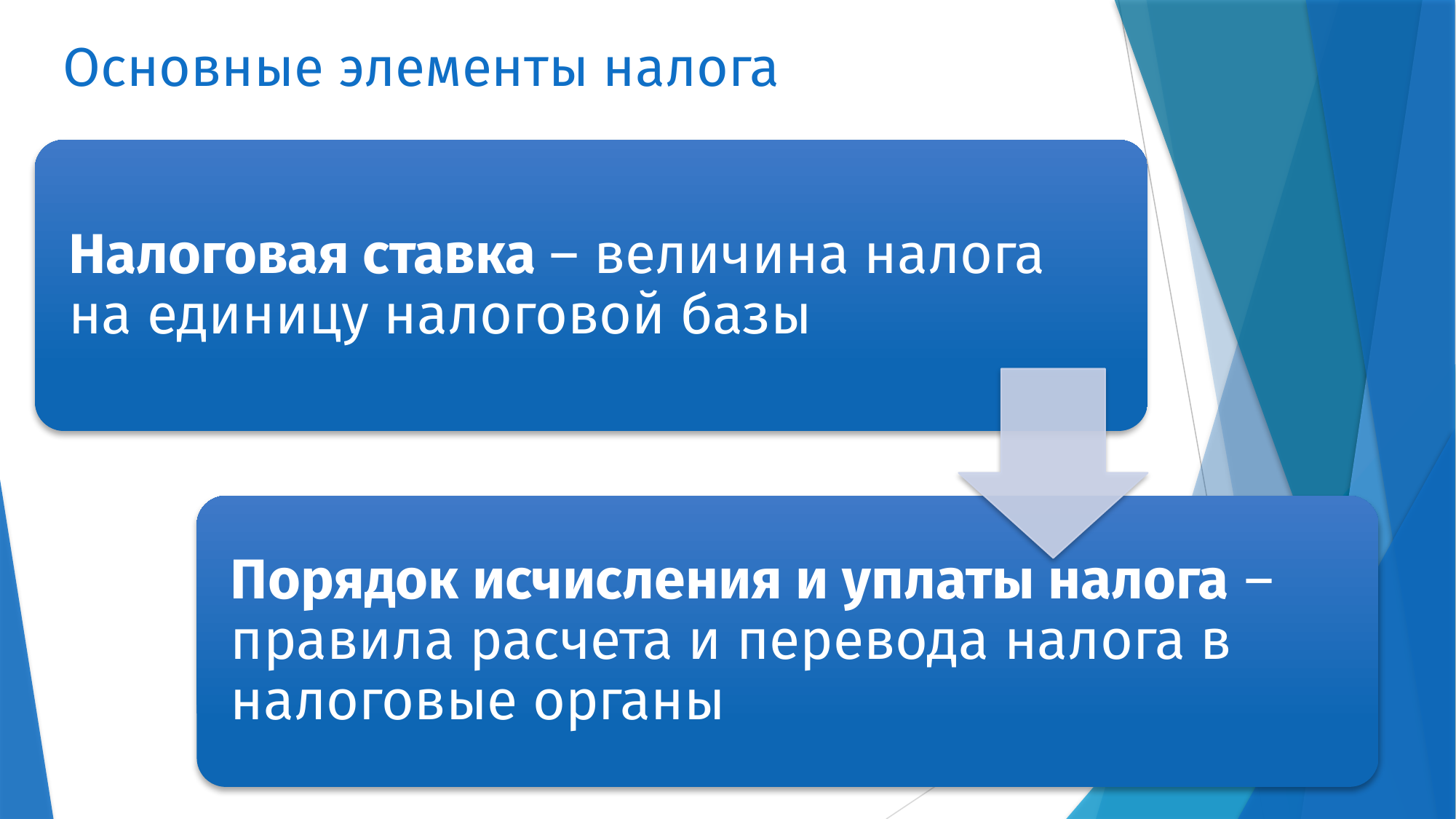

# Основные элементы налога
Налоговая ставка – величина налога на единицу налоговой базы
Порядок исчисления и уплаты налога – правила расчета и перевода налога в налоговые органы